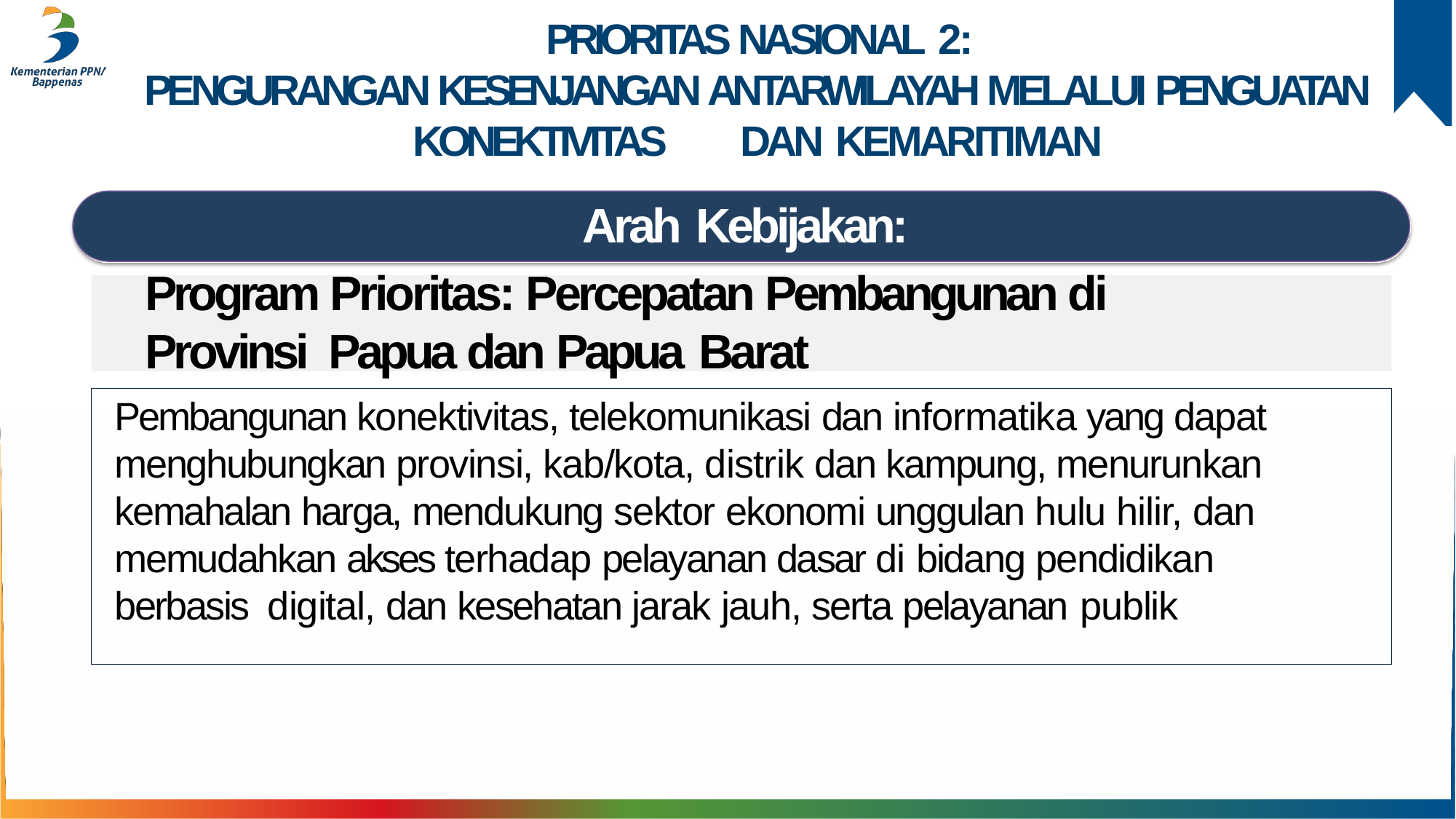

PRIORITAS NASIONAL 2:
PENGURANGAN KESENJANGAN ANTARWILAYAH MELALUI PENGUATAN  KONEKTIVITAS	DAN KEMARITIMAN
Arah Kebijakan:
Program Prioritas: Percepatan Pembangunan di Provinsi  Papua dan Papua Barat
Pembangunan konektivitas, telekomunikasi dan informatika yang dapat  menghubungkan provinsi, kab/kota, distrik dan kampung, menurunkan  kemahalan harga, mendukung sektor ekonomi unggulan hulu hilir, dan  memudahkan akses terhadap pelayanan dasar di bidang pendidikan berbasis  digital, dan kesehatan jarak jauh, serta pelayanan publik